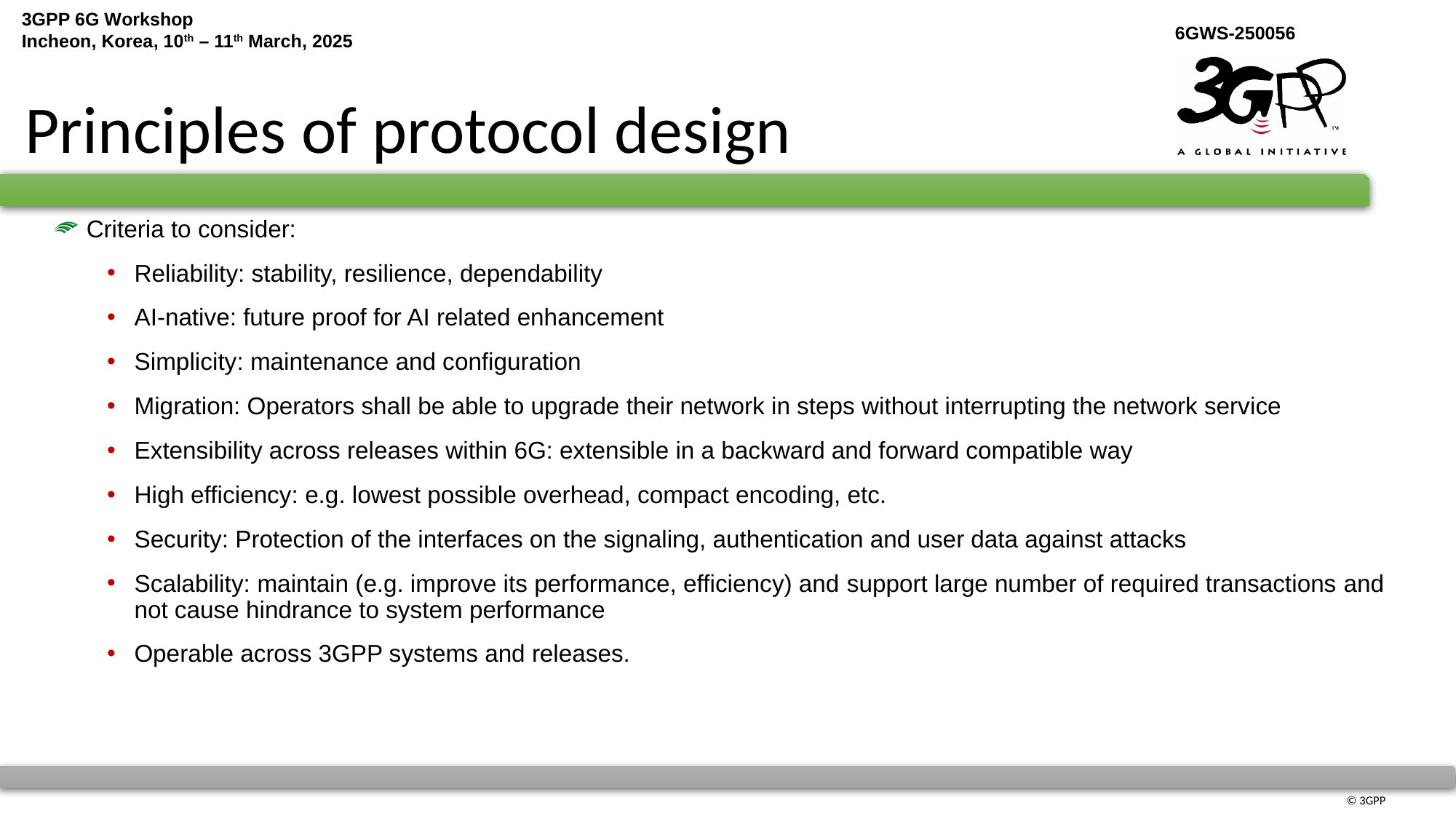

# Principles of protocol design
 Criteria to consider:
Reliability: stability, resilience, dependability
AI-native: future proof for AI related enhancement
Simplicity: maintenance and configuration
Migration: Operators shall be able to upgrade their network in steps without interrupting the network service
Extensibility across releases within 6G: extensible in a backward and forward compatible way
High efficiency: e.g. lowest possible overhead, compact encoding, etc.
Security: Protection of the interfaces on the signaling, authentication and user data against attacks
Scalability: maintain (e.g. improve its performance, efficiency) and support large number of required transactions and not cause hindrance to system performance
Operable across 3GPP systems and releases.